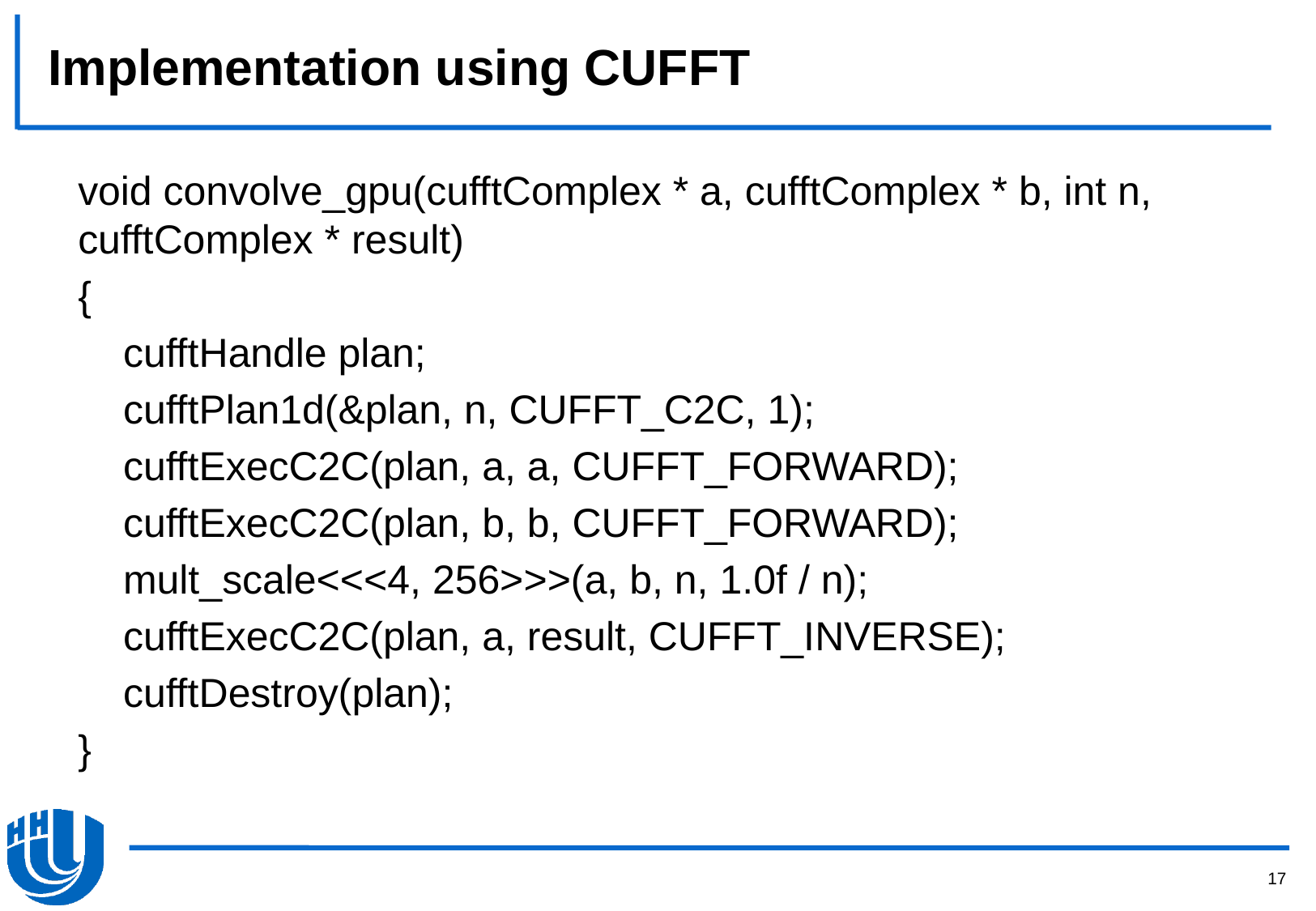

# Implementation using CUFFT
void convolve_gpu(cufftComplex * a, cufftComplex * b, int n, cufftComplex * result)
{
    cufftHandle plan;
    cufftPlan1d(&plan, n, CUFFT_C2C, 1);
    cufftExecC2C(plan, a, a, CUFFT_FORWARD);
    cufftExecC2C(plan, b, b, CUFFT_FORWARD);
    mult_scale<<<4, 256>>>(a, b, n, 1.0f / n);
    cufftExecC2C(plan, a, result, CUFFT_INVERSE);
    cufftDestroy(plan);
}
17